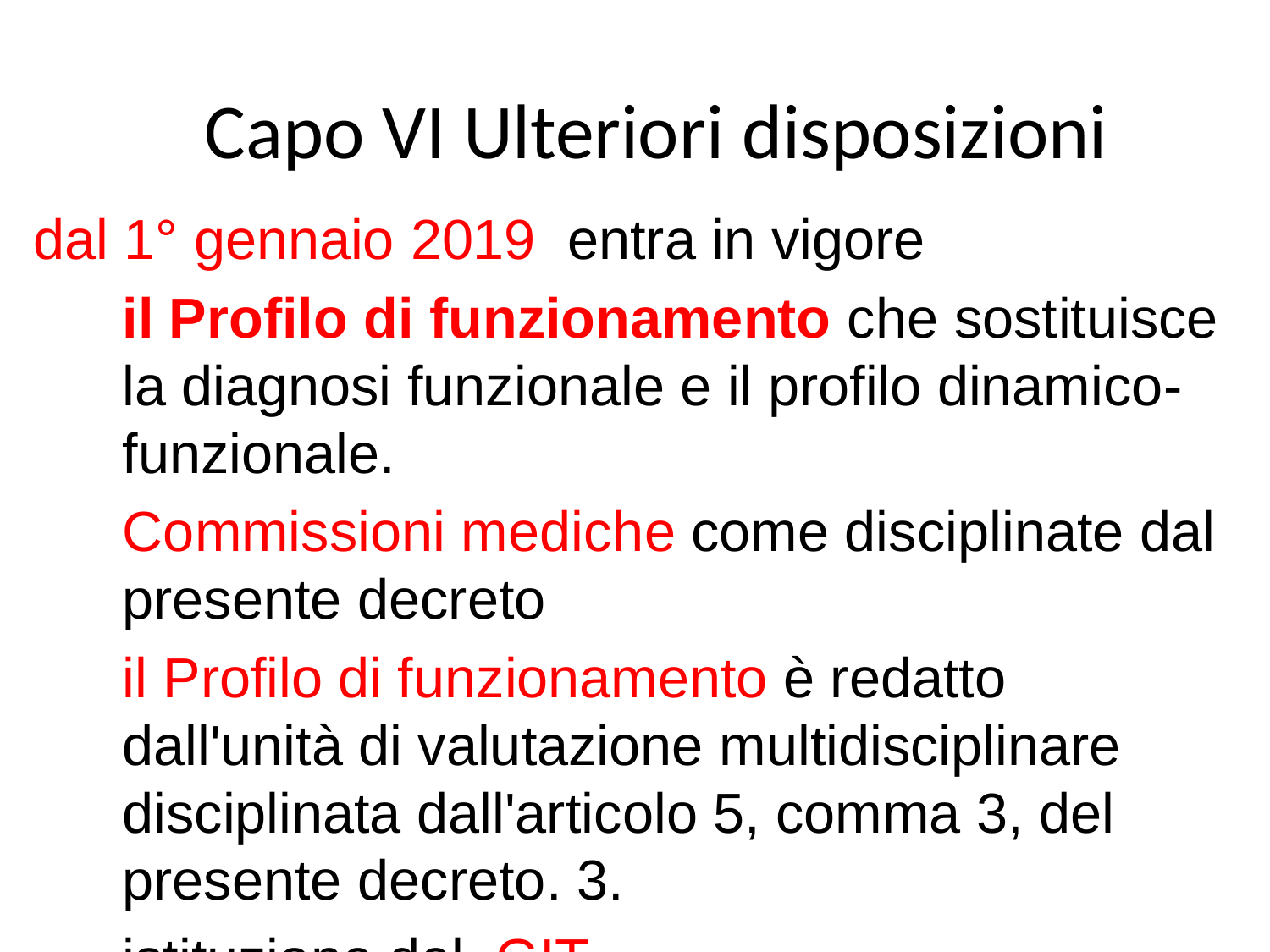

# Capo VI Ulteriori disposizioni

dal 1° gennaio 2019  entra in vigore
il Profilo di funzionamento che sostituisce la diagnosi funzionale e il profilo dinamico-funzionale.
Commissioni mediche come disciplinate dal presente decreto
il Profilo di funzionamento è redatto dall'unità di valutazione multidisciplinare disciplinata dall'articolo 5, comma 3, del presente decreto. 3.
istituzione del  GIT